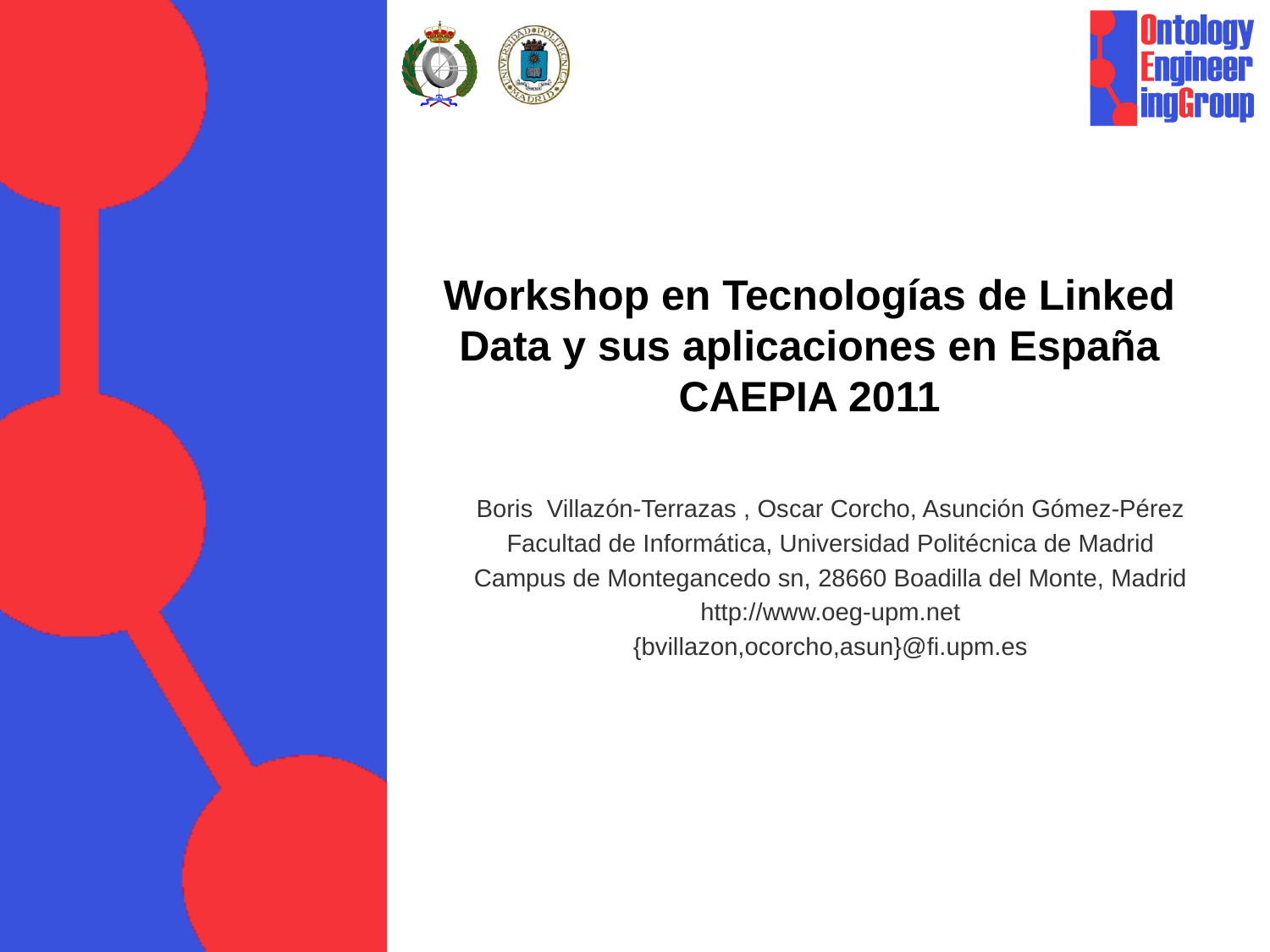

# Workshop en Tecnologías de Linked Data y sus aplicaciones en España CAEPIA 2011
Boris  Villazón-Terrazas , Oscar Corcho, Asunción Gómez-Pérez
Facultad de Informática, Universidad Politécnica de Madrid
Campus de Montegancedo sn, 28660 Boadilla del Monte, Madrid
http://www.oeg-upm.net
{bvillazon,ocorcho,asun}@fi.upm.es